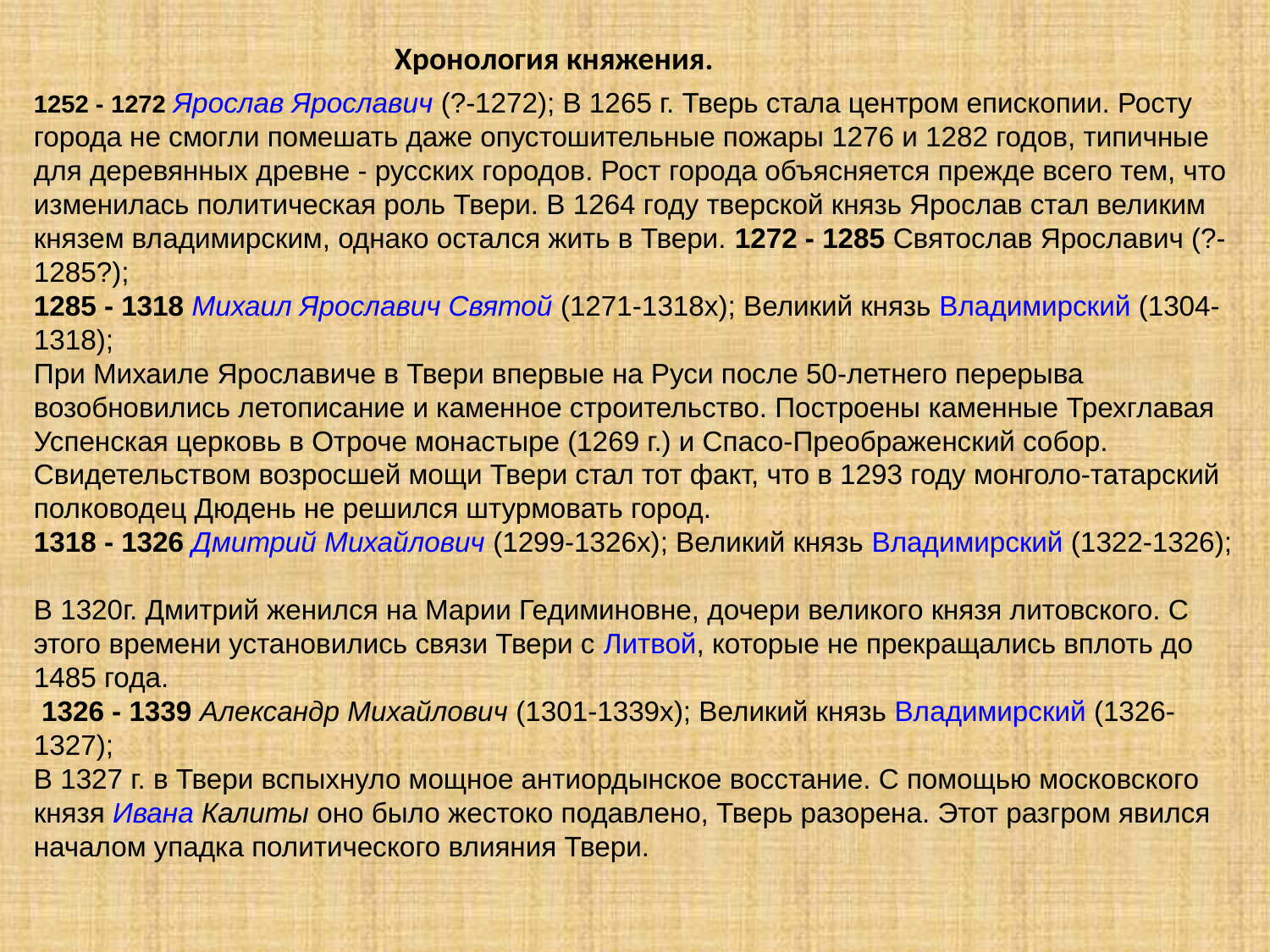

Хронология княжения.
1252 - 1272 Ярослав Ярославич (?-1272); В 1265 г. Тверь стала центром епископии. Росту города не смогли помешать даже опустошительные пожары 1276 и 1282 годов, типичные для деревянных древне - русских городов. Рост города объясняется прежде всего тем, что изменилась политическая роль Твери. В 1264 году тверской князь Ярослав стал великим князем владимирским, однако остался жить в Твери. 1272 - 1285 Святослав Ярославич (?-1285?);
1285 - 1318 Михаил Ярославич Святой (1271-1318х); Великий князь Владимирский (1304-1318);
При Михаиле Ярославиче в Твери впервые на Руси после 50-летнего перерыва возобновились летописание и каменное строительство. Построены каменные Трехглавая Успенская церковь в Отроче монастыре (1269 г.) и Спасо-Преображенский собор. Свидетельством возросшей мощи Твери стал тот факт, что в 1293 году монголо-татарский полководец Дюдень не решился штурмовать город.
1318 - 1326 Дмитрий Михайлович (1299-1326х); Великий князь Владимирский (1322-1326);
В 1320г. Дмитрий женился на Марии Гедиминовне, дочери великого князя литовского. С этого времени установились связи Твери с Литвой, которые не прекращались вплоть до 1485 года.
 1326 - 1339 Александр Михайлович (1301-1339х); Великий князь Владимирский (1326-1327);
В 1327 г. в Твери вспыхнуло мощное антиордынское восстание. С помощью московского князя Ивана Калиты оно было жестоко подавлено, Тверь разорена. Этот разгром явился началом упадка политического влияния Твери.